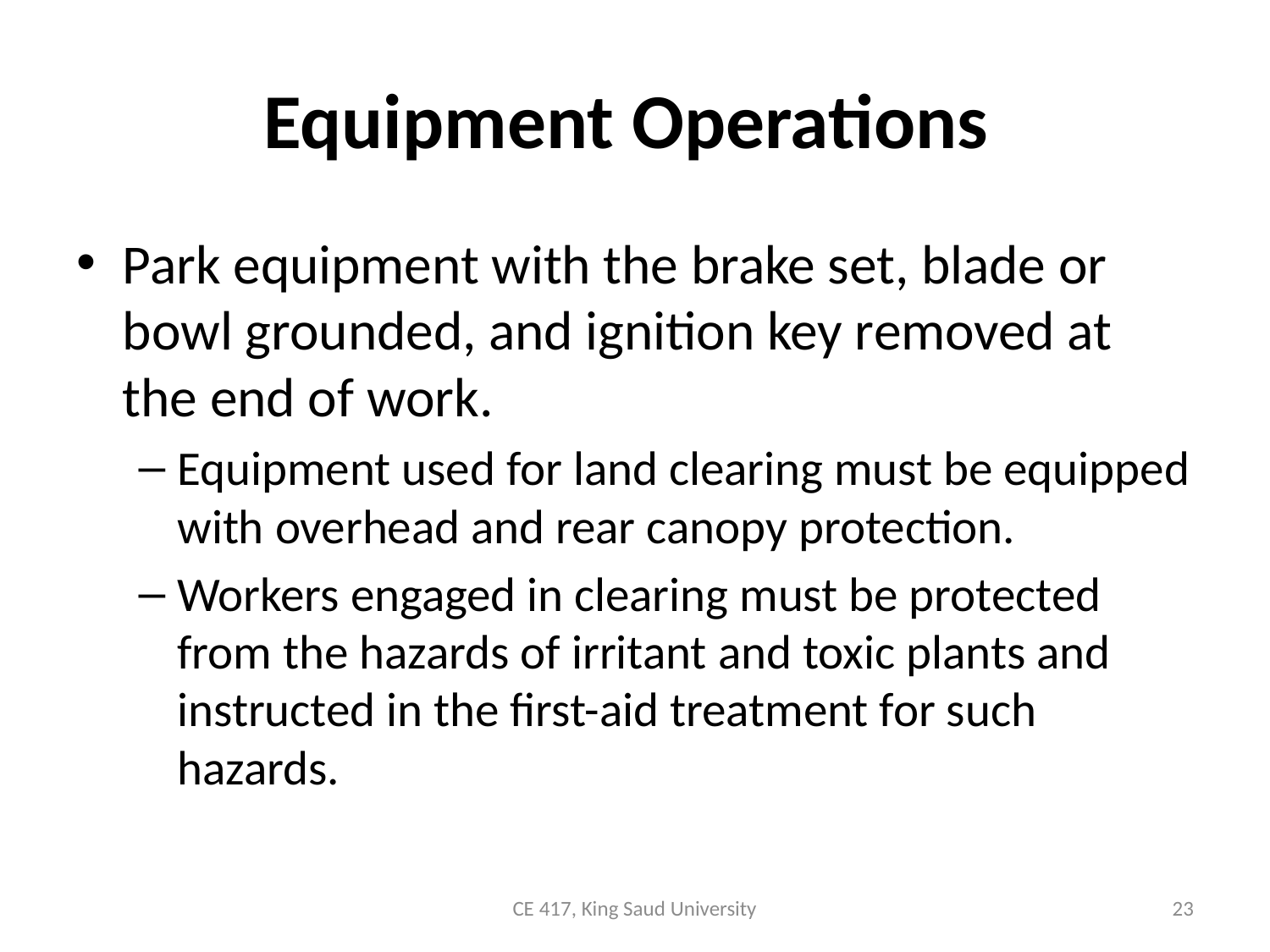

# Equipment Operations
Park equipment with the brake set, blade or bowl grounded, and ignition key removed at the end of work.
Equipment used for land clearing must be equipped with overhead and rear canopy protection.
Workers engaged in clearing must be protected from the hazards of irritant and toxic plants and instructed in the first-aid treatment for such hazards.
CE 417, King Saud University
23